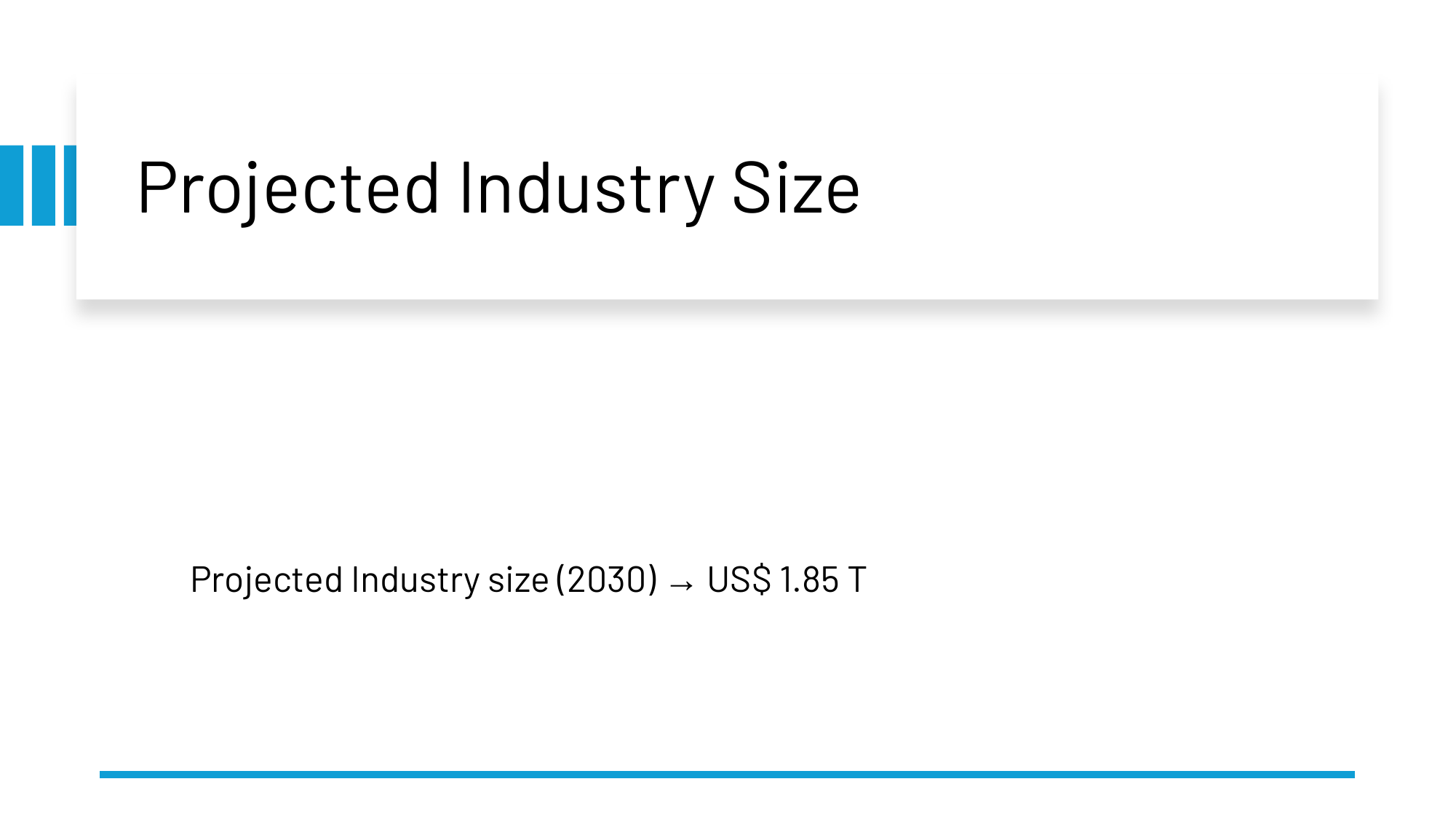

# Projected Industry Size

Projected Industry size (2030) → US$ 1.85 T